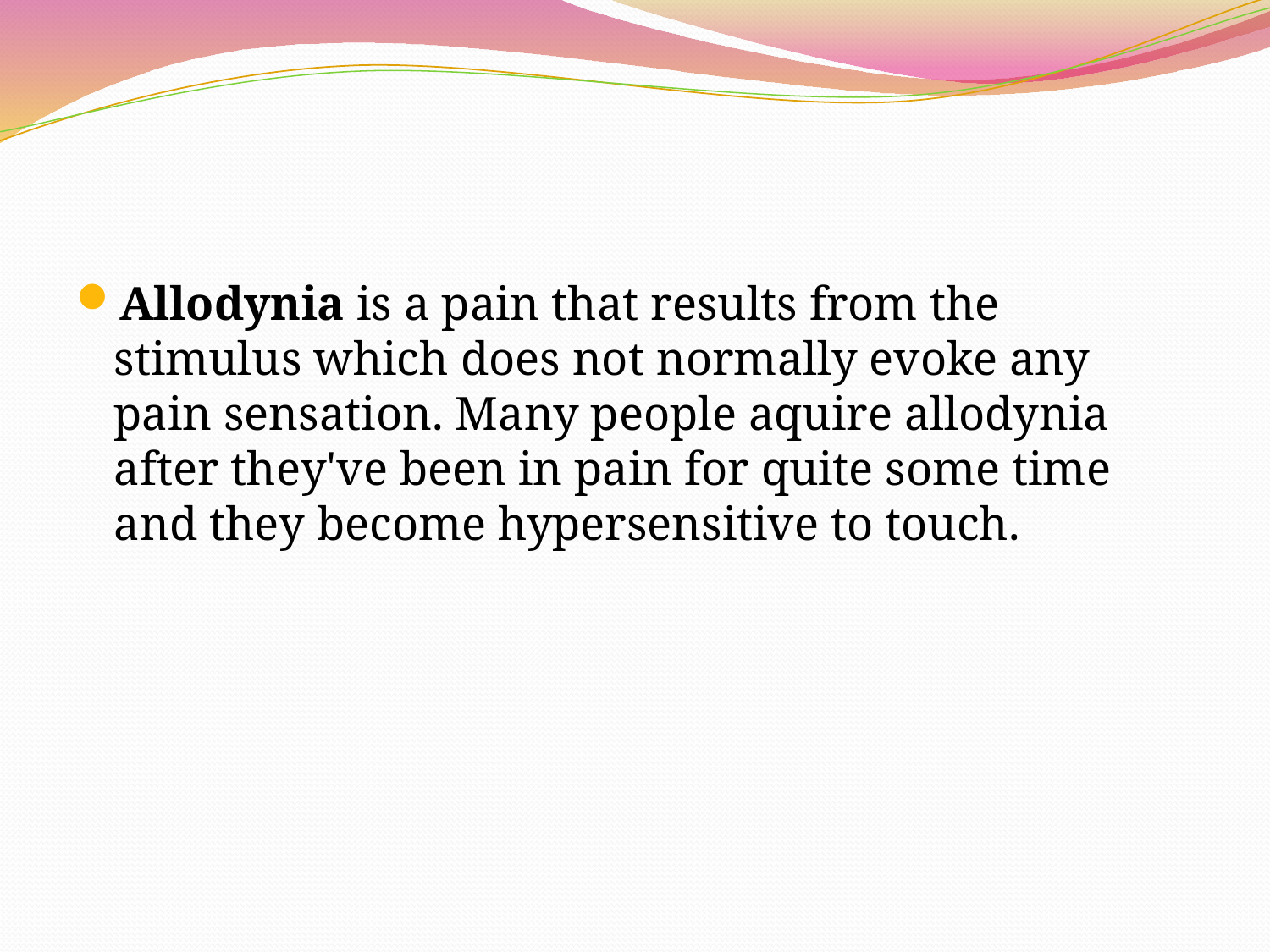

#
Allodynia is a pain that results from the stimulus which does not normally evoke any pain sensation. Many people aquire allodynia after they've been in pain for quite some time and they become hypersensitive to touch.